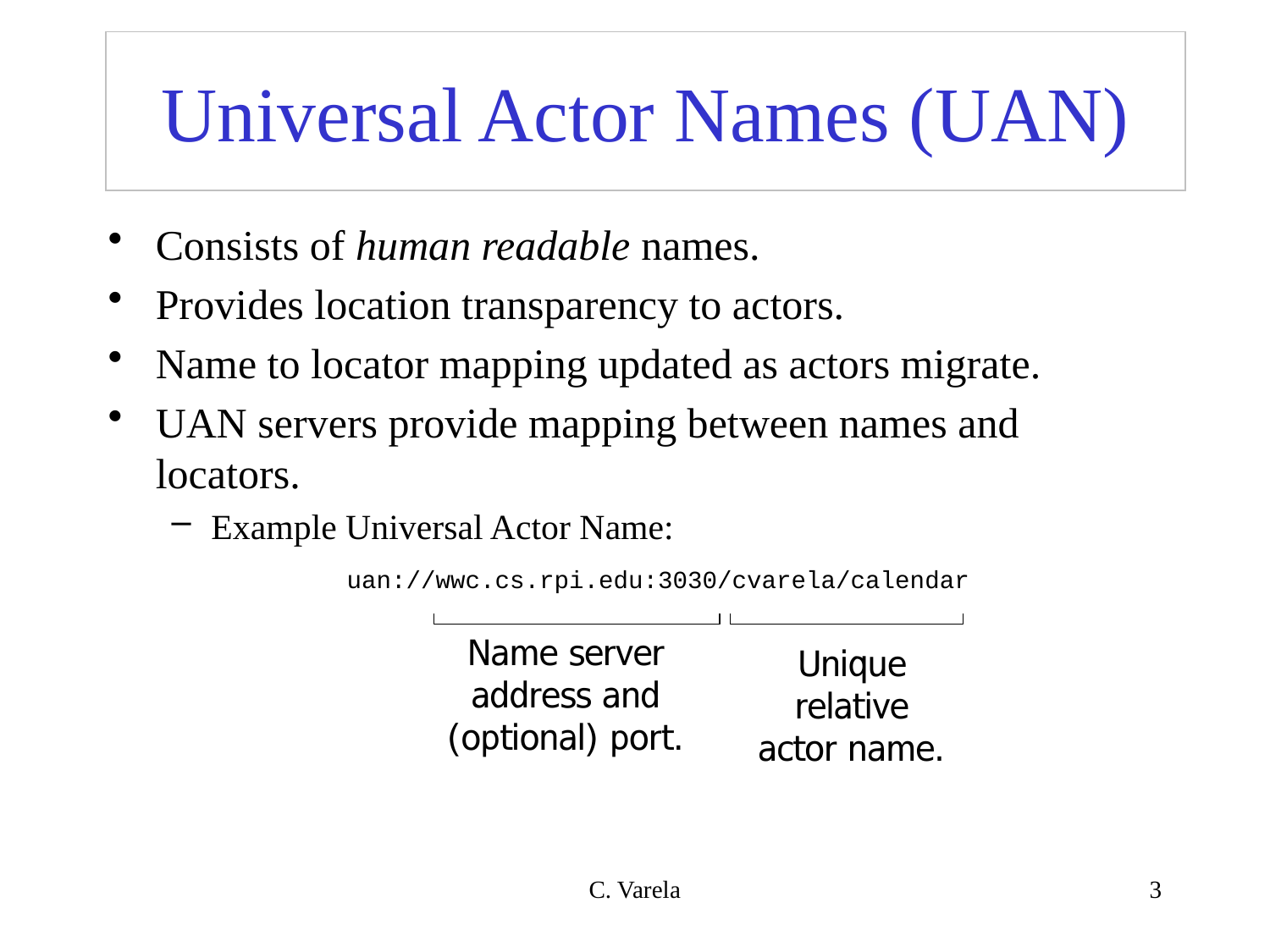

# Universal Actor Names (UAN)
Consists of human readable names.
Provides location transparency to actors.
Name to locator mapping updated as actors migrate.
UAN servers provide mapping between names and locators.
Example Universal Actor Name:
	         uan://wwc.cs.rpi.edu:3030/cvarela/calendar

Name server address and (optional) port.
Unique relative actor name.
C. Varela
3